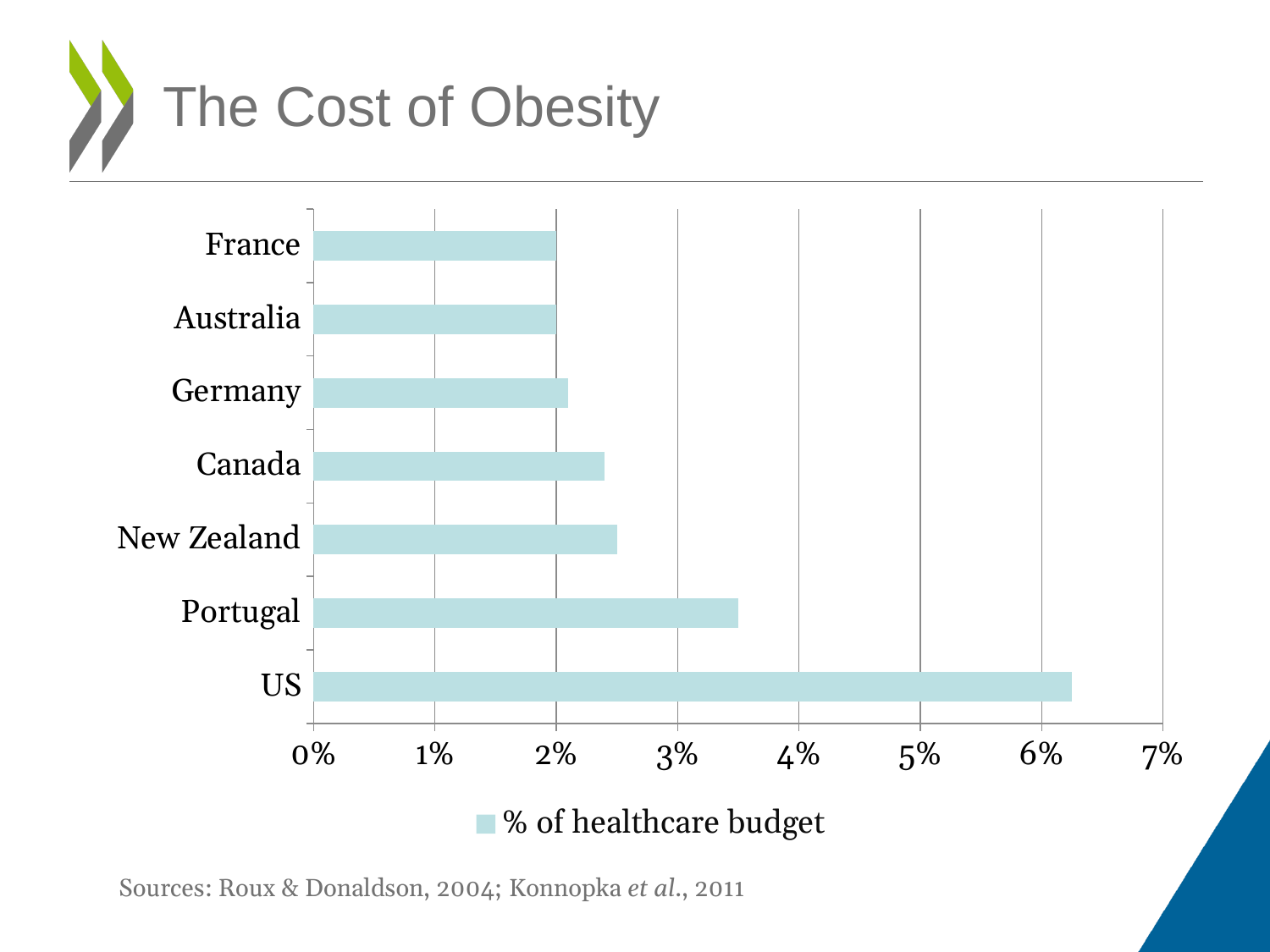

# The Cost of Obesity

### Chart

| Category | % of healthcare budget |
|---|---|
| US | 0.0625 |
| Portugal | 0.03500000000000001 |
| New Zealand | 0.025 |
| Canada | 0.024 |
| Germany | 0.02100000000000001 |
| Australia | 0.02000000000000001 |
| France | 0.02000000000000001 |
Sources: Roux & Donaldson, 2004; Konnopka et al., 2011